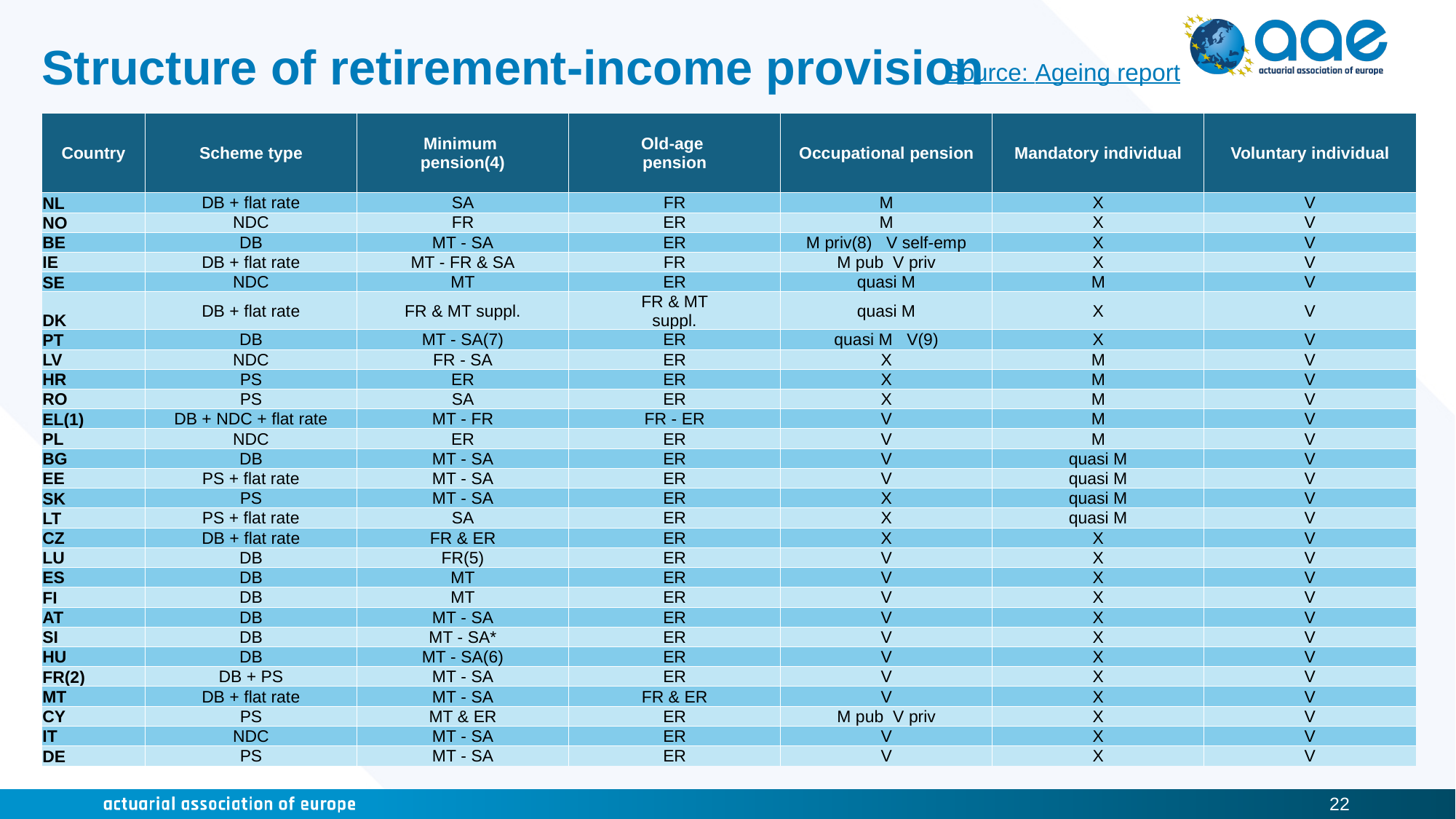

# Structure of retirement-income provision
Source: Ageing report
| Country | Scheme type | Minimum pension(4) | Old-age pension | Occupational pension | Mandatory individual | Voluntary individual |
| --- | --- | --- | --- | --- | --- | --- |
| NL | DB + flat rate | SA | FR | M | X | V |
| NO | NDC | FR | ER | M | X | V |
| BE | DB | MT - SA | ER | M priv(8) V self-emp | X | V |
| IE | DB + flat rate | MT - FR & SA | FR | M pub V priv | X | V |
| SE | NDC | MT | ER | quasi M | M | V |
| DK | DB + flat rate | FR & MT suppl. | FR & MT suppl. | quasi M | X | V |
| PT | DB | MT - SA(7) | ER | quasi M V(9) | X | V |
| LV | NDC | FR - SA | ER | X | M | V |
| HR | PS | ER | ER | X | M | V |
| RO | PS | SA | ER | X | M | V |
| EL(1) | DB + NDC + flat rate | MT - FR | FR - ER | V | M | V |
| PL | NDC | ER | ER | V | M | V |
| BG | DB | MT - SA | ER | V | quasi M | V |
| EE | PS + flat rate | MT - SA | ER | V | quasi M | V |
| SK | PS | MT - SA | ER | X | quasi M | V |
| LT | PS + flat rate | SA | ER | X | quasi M | V |
| CZ | DB + flat rate | FR & ER | ER | X | X | V |
| LU | DB | FR(5) | ER | V | X | V |
| ES | DB | MT | ER | V | X | V |
| FI | DB | MT | ER | V | X | V |
| AT | DB | MT - SA | ER | V | X | V |
| SI | DB | MT - SA\* | ER | V | X | V |
| HU | DB | MT - SA(6) | ER | V | X | V |
| FR(2) | DB + PS | MT - SA | ER | V | X | V |
| MT | DB + flat rate | MT - SA | FR & ER | V | X | V |
| CY | PS | MT & ER | ER | M pub V priv | X | V |
| IT | NDC | MT - SA | ER | V | X | V |
| DE | PS | MT - SA | ER | V | X | V |
22